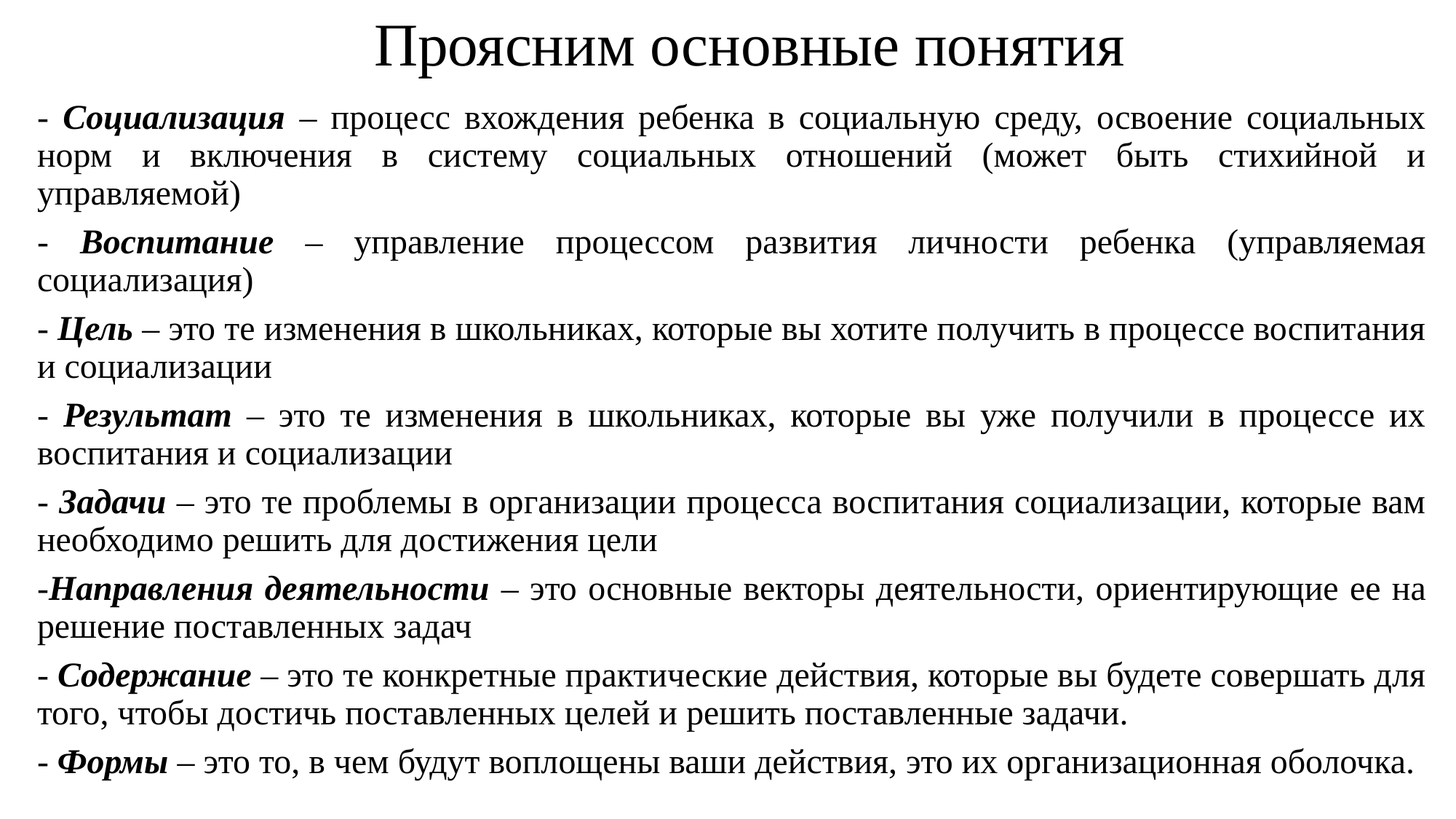

Проясним основные понятия
- Социализация – процесс вхождения ребенка в социальную среду, освоение социальных норм и включения в систему социальных отношений (может быть стихийной и управляемой)
- Воспитание – управление процессом развития личности ребенка (управляемая социализация)
- Цель – это те изменения в школьниках, которые вы хотите получить в процессе воспитания и социализации
- Результат – это те изменения в школьниках, которые вы уже получили в процессе их воспитания и социализации
- Задачи – это те проблемы в организации процесса воспитания социализации, которые вам необходимо решить для достижения цели
-Направления деятельности – это основные векторы деятельности, ориентирующие ее на решение поставленных задач
- Содержание – это те конкретные практические действия, которые вы будете совершать для того, чтобы достичь поставленных целей и решить поставленные задачи.
- Формы – это то, в чем будут воплощены ваши действия, это их организационная оболочка.